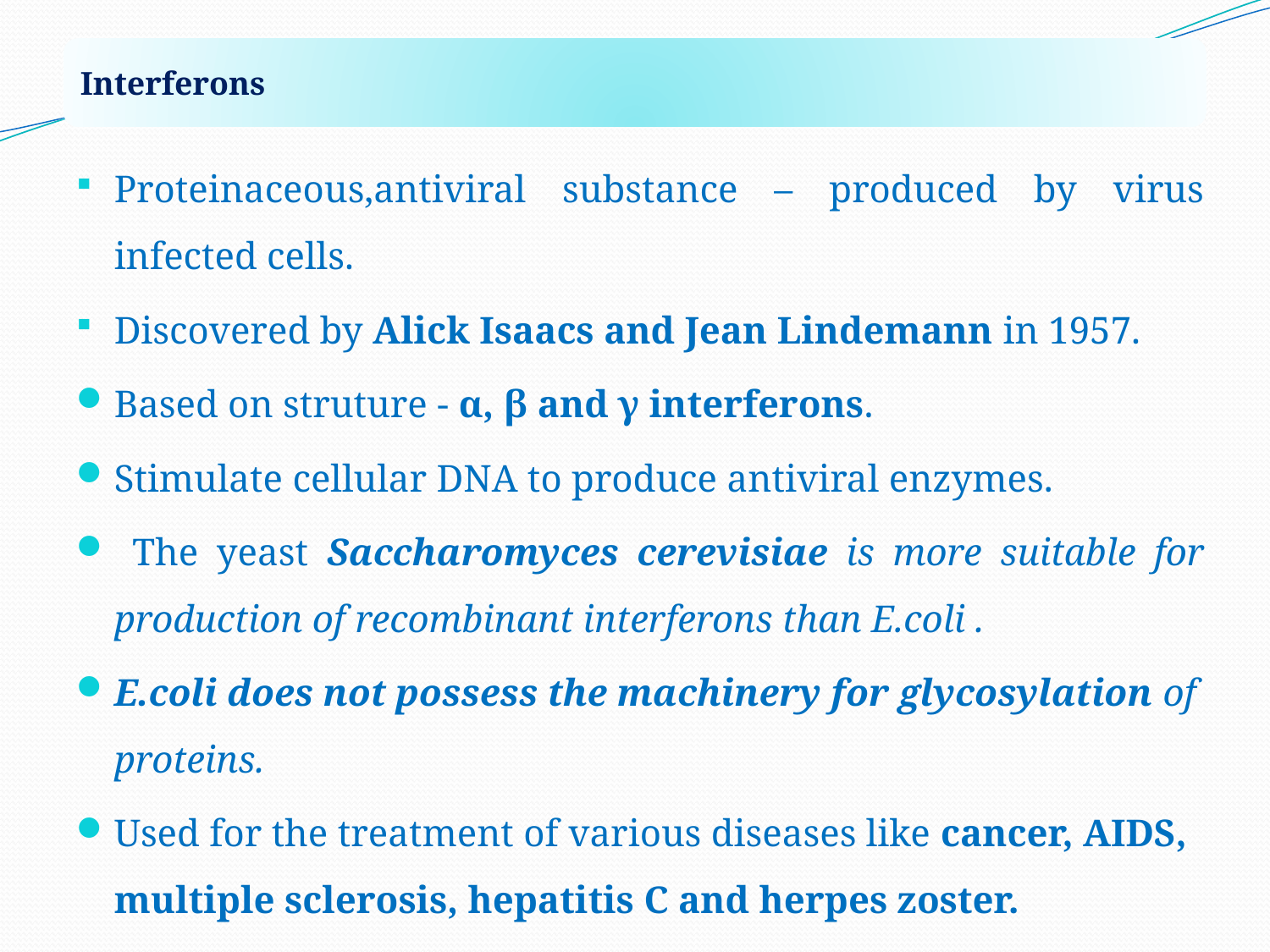

Interferons
Proteinaceous,antiviral substance – produced by virus infected cells.
Discovered by Alick Isaacs and Jean Lindemann in 1957.
Based on struture - α, β and γ interferons.
Stimulate cellular DNA to produce antiviral enzymes.
 The yeast Saccharomyces cerevisiae is more suitable for production of recombinant interferons than E.coli .
E.coli does not possess the machinery for glycosylation of proteins.
Used for the treatment of various diseases like cancer, AIDS, multiple sclerosis, hepatitis C and herpes zoster.